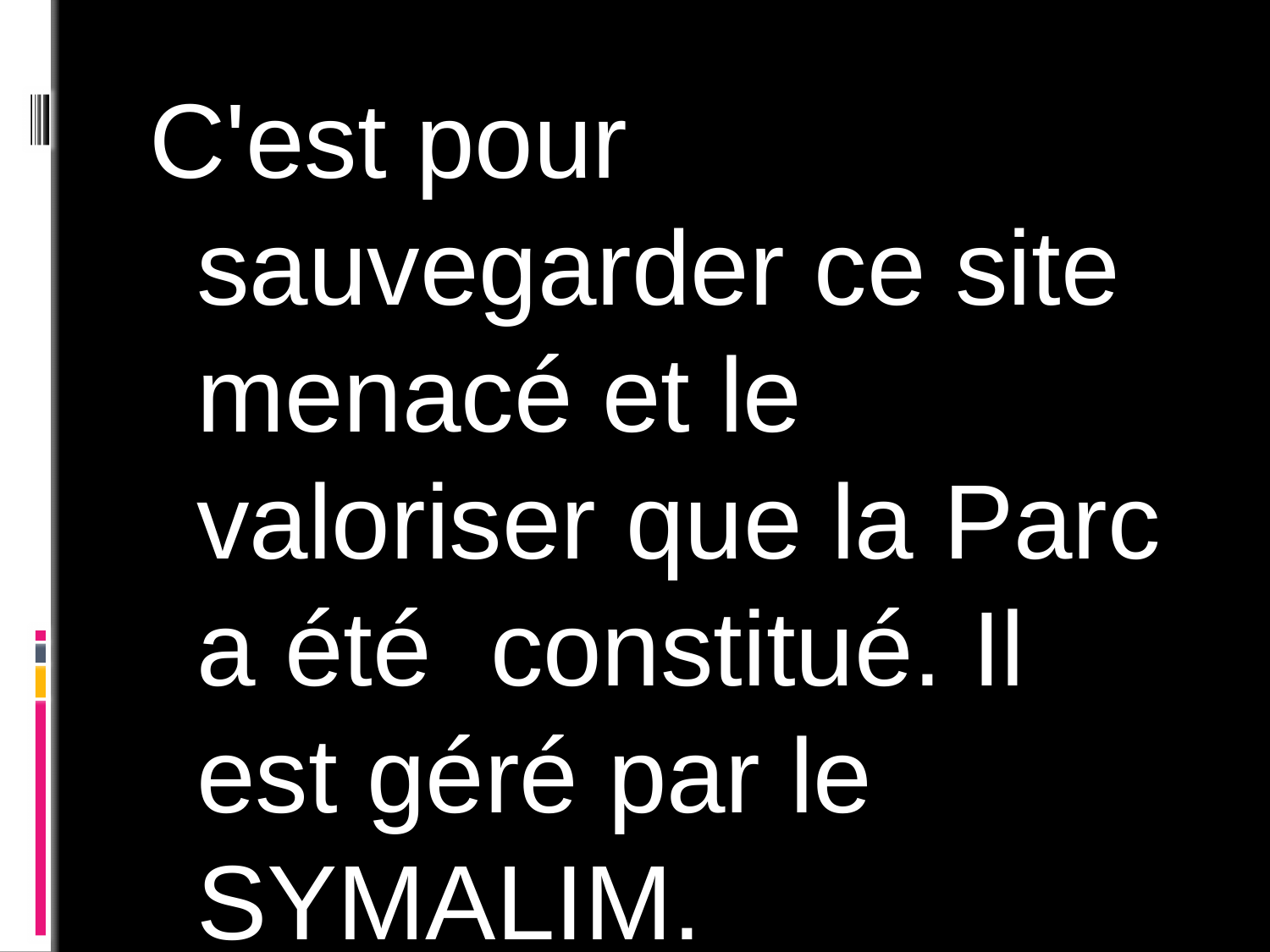

C'est pour sauvegarder ce site menacé et le valoriser que la Parc a été  constitué. Il est géré par le SYMALIM.